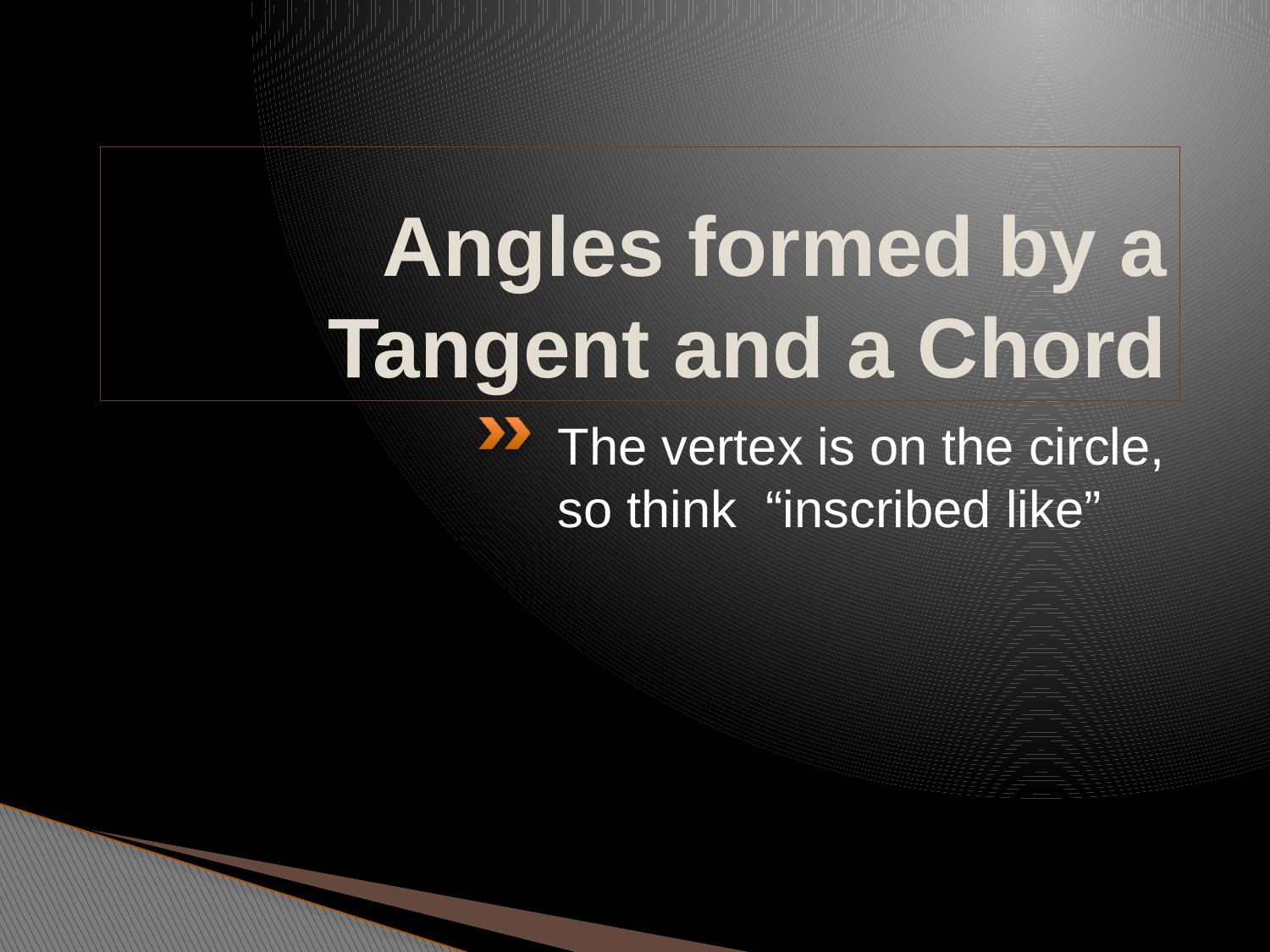

# Angles formed by a Tangent and a Chord
The vertex is on the circle, so think  “inscribed like”